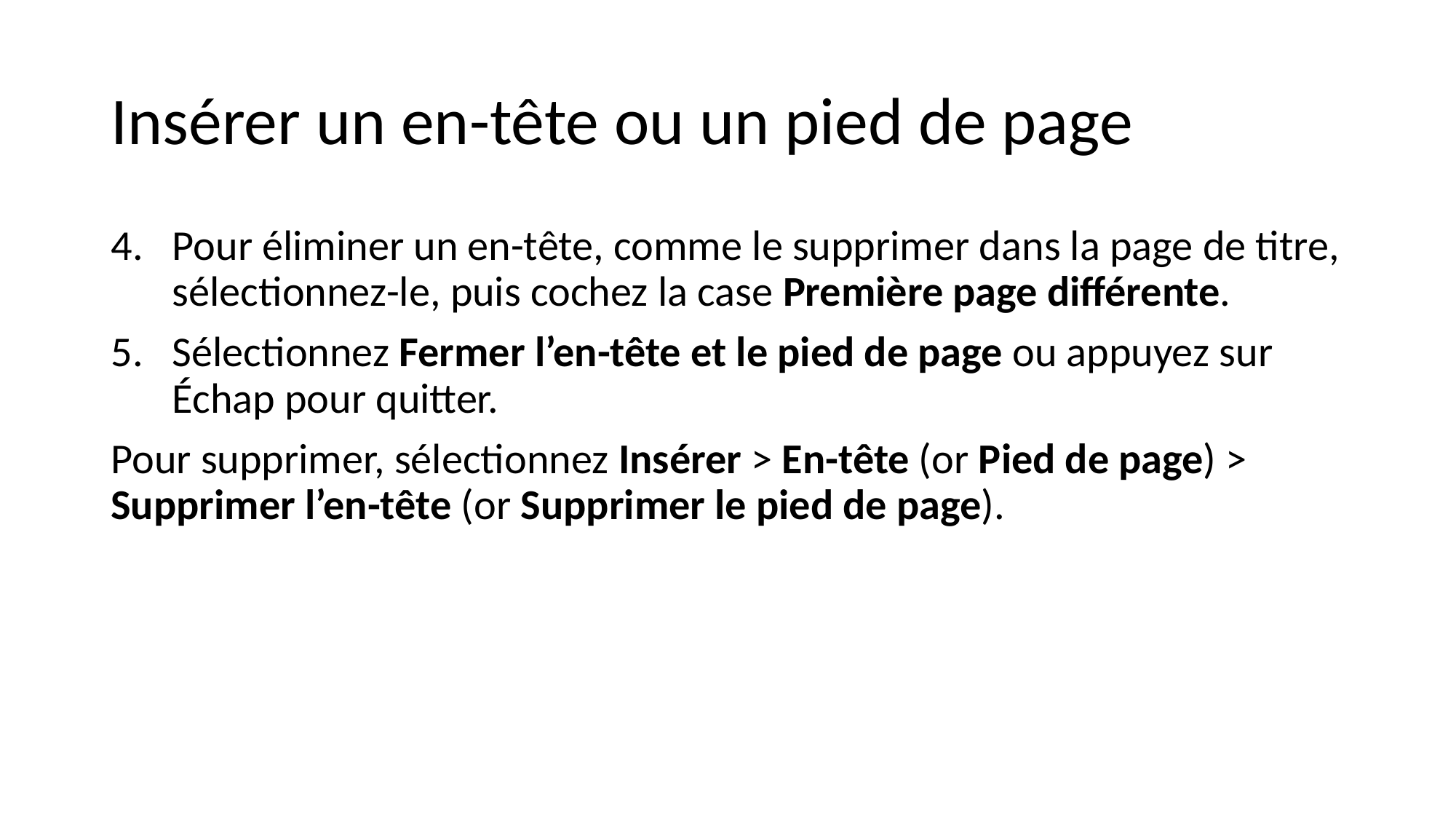

# Insérer un en-tête ou un pied de page
Pour éliminer un en-tête, comme le supprimer dans la page de titre, sélectionnez-le, puis cochez la case Première page différente.
Sélectionnez Fermer l’en-tête et le pied de page ou appuyez sur Échap pour quitter.
Pour supprimer, sélectionnez Insérer > En-tête (or Pied de page) > Supprimer l’en-tête (or Supprimer le pied de page).